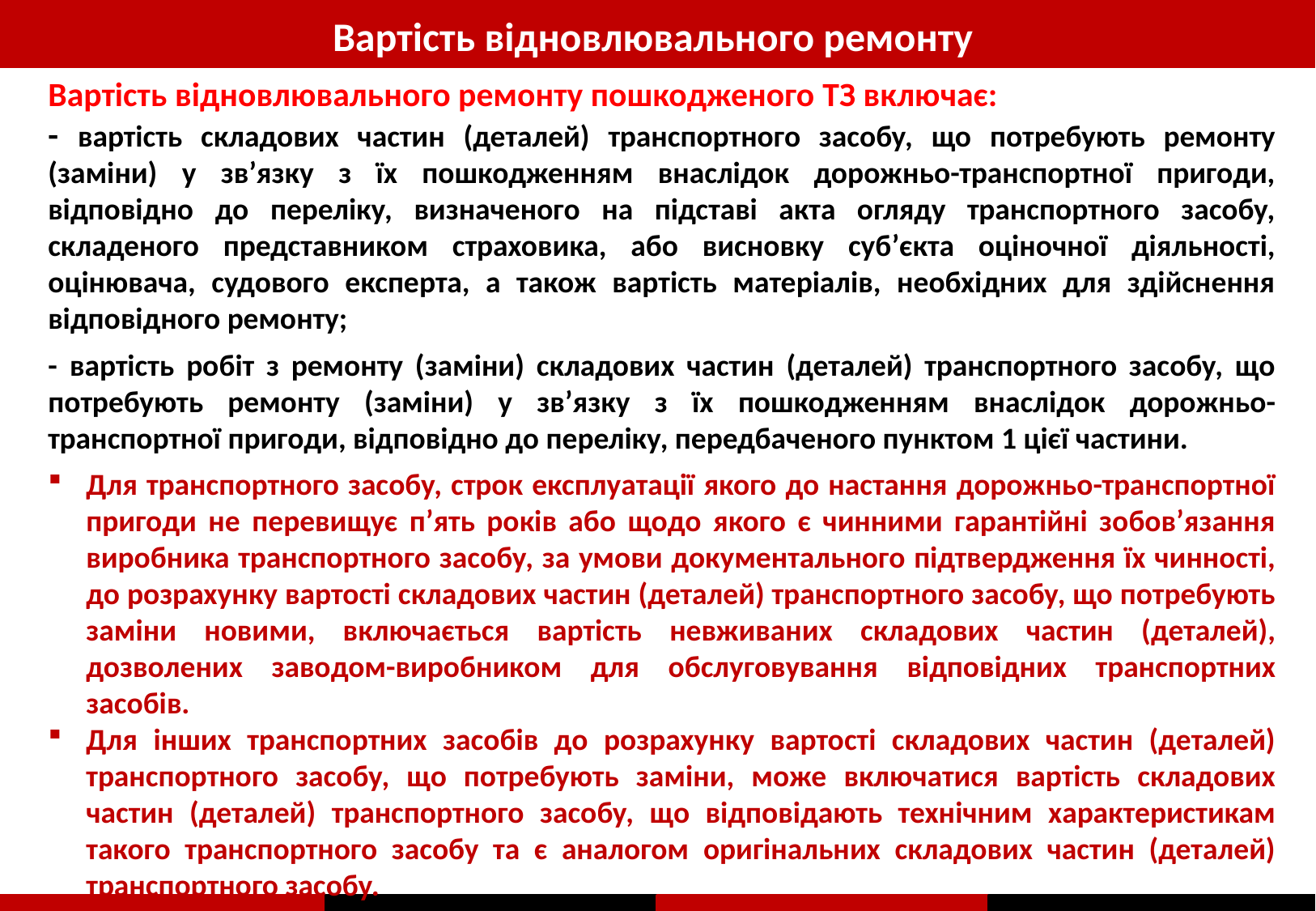

Вартість відновлювального ремонту
Вартість відновлювального ремонту пошкодженого ТЗ включає:
- вартість складових частин (деталей) транспортного засобу, що потребують ремонту (заміни) у зв’язку з їх пошкодженням внаслідок дорожньо-транспортної пригоди, відповідно до переліку, визначеного на підставі акта огляду транспортного засобу, складеного представником страховика, або висновку суб’єкта оціночної діяльності, оцінювача, судового експерта, а також вартість матеріалів, необхідних для здійснення відповідного ремонту;

- вартість робіт з ремонту (заміни) складових частин (деталей) транспортного засобу, що потребують ремонту (заміни) у зв’язку з їх пошкодженням внаслідок дорожньо-транспортної пригоди, відповідно до переліку, передбаченого пунктом 1 цієї частини.

Для транспортного засобу, строк експлуатації якого до настання дорожньо-транспортної пригоди не перевищує п’ять років або щодо якого є чинними гарантійні зобов’язання виробника транспортного засобу, за умови документального підтвердження їх чинності, до розрахунку вартості складових частин (деталей) транспортного засобу, що потребують заміни новими, включається вартість невживаних складових частин (деталей), дозволених заводом-виробником для обслуговування відповідних транспортних засобів.
Для інших транспортних засобів до розрахунку вартості складових частин (деталей) транспортного засобу, що потребують заміни, може включатися вартість складових частин (деталей) транспортного засобу, що відповідають технічним характеристикам такого транспортного засобу та є аналогом оригінальних складових частин (деталей) транспортного засобу.